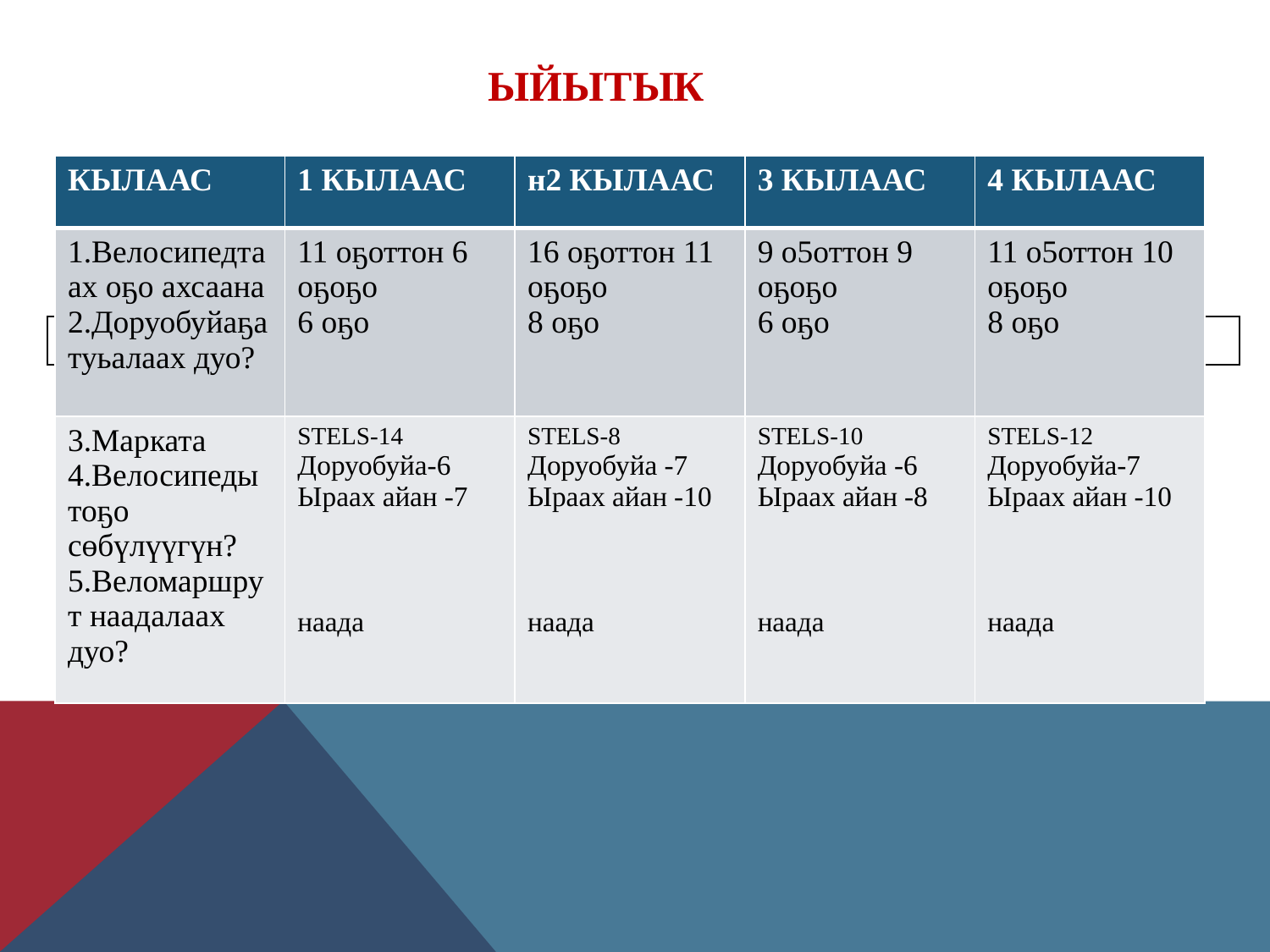

# Ыйытык
| КЫЛААС | 1 КЫЛААС | н2 КЫЛААС | 3 КЫЛААС | 4 КЫЛААС |
| --- | --- | --- | --- | --- |
| 1.Велосипедтаах оҕо ахсаана 2.Доруобуйаҕа туьалаах дуо? | 11 оҕоттон 6 оҕоҕо 6 оҕо | 16 оҕоттон 11 оҕоҕо 8 оҕо | 9 о5оттон 9 оҕоҕо 6 оҕо | 11 о5оттон 10 оҕоҕо 8 оҕо |
| 3.Марката 4.Велосипеды тоҕо сөбүлүүгүн? 5.Веломаршрут наадалаах дуо? | STELS-14 Доруобуйа-6 Ыраах айан -7 наада | STELS-8 Доруобуйа -7 Ыраах айан -10 наада | STELS-10 Доруобуйа -6 Ыраах айан -8 наада | STELS-12 Доруобуйа-7 Ыраах айан -10 наада |
|  |
| --- |